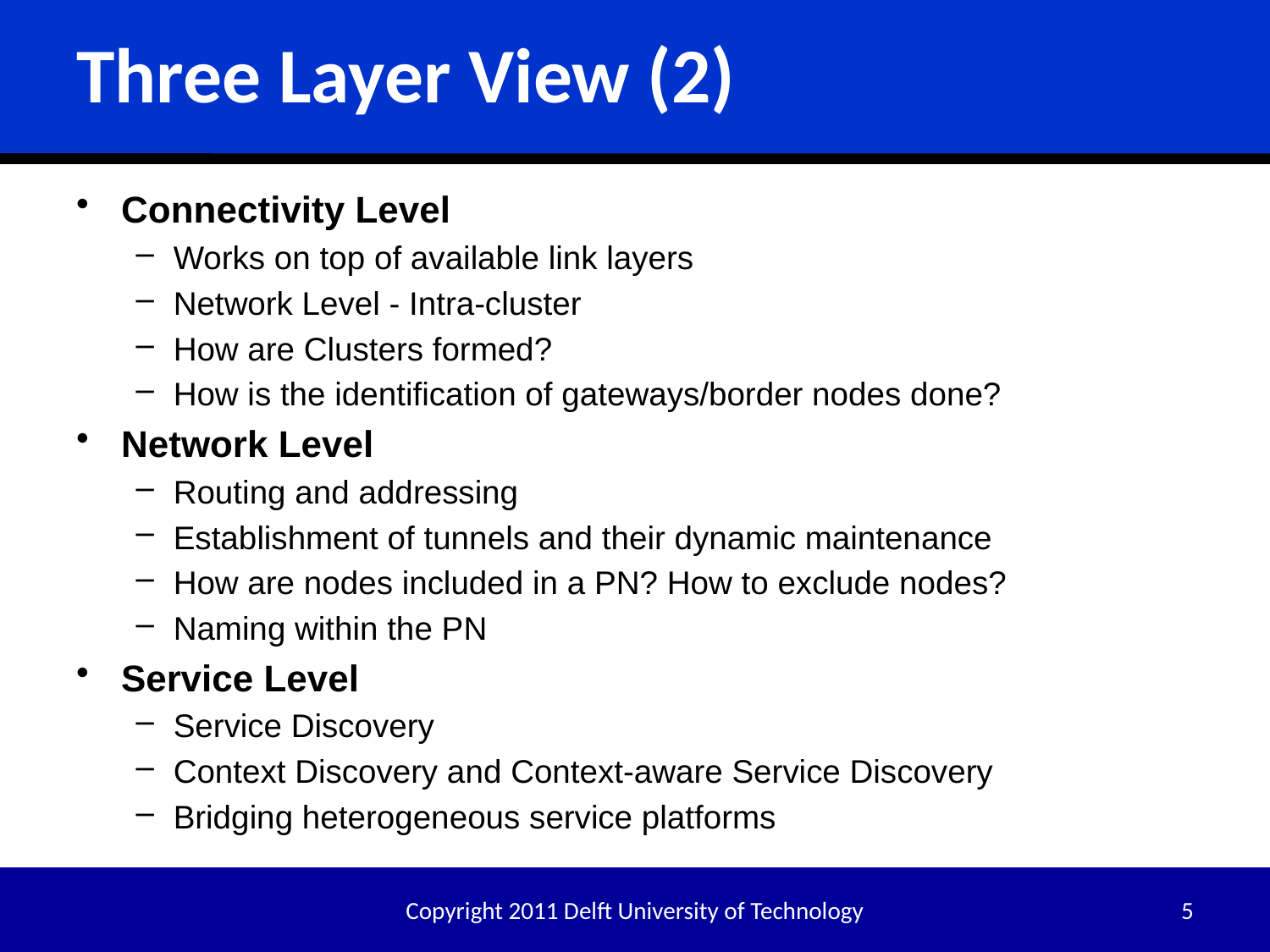

# Three Layer View (2)
Connectivity Level
Works on top of available link layers
Network Level - Intra-cluster
How are Clusters formed?
How is the identification of gateways/border nodes done?
Network Level
Routing and addressing
Establishment of tunnels and their dynamic maintenance
How are nodes included in a PN? How to exclude nodes?
Naming within the PN
Service Level
Service Discovery
Context Discovery and Context-aware Service Discovery
Bridging heterogeneous service platforms

Copyright 2011 Delft University of Technology
5